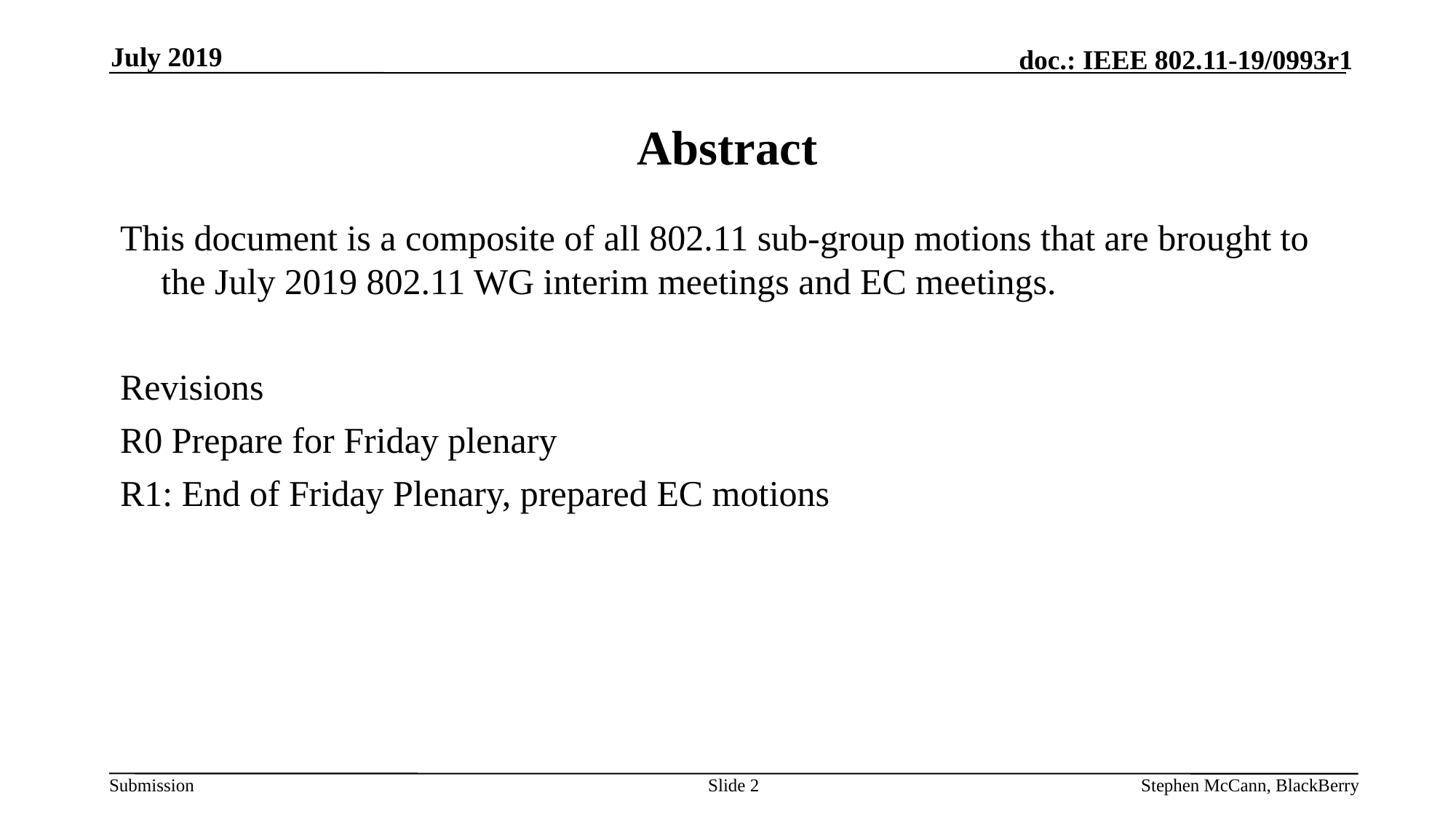

July 2019
# Abstract
This document is a composite of all 802.11 sub-group motions that are brought to the July 2019 802.11 WG interim meetings and EC meetings.

Revisions
R0 Prepare for Friday plenary
R1: End of Friday Plenary, prepared EC motions
Slide 2
Stephen McCann, BlackBerry